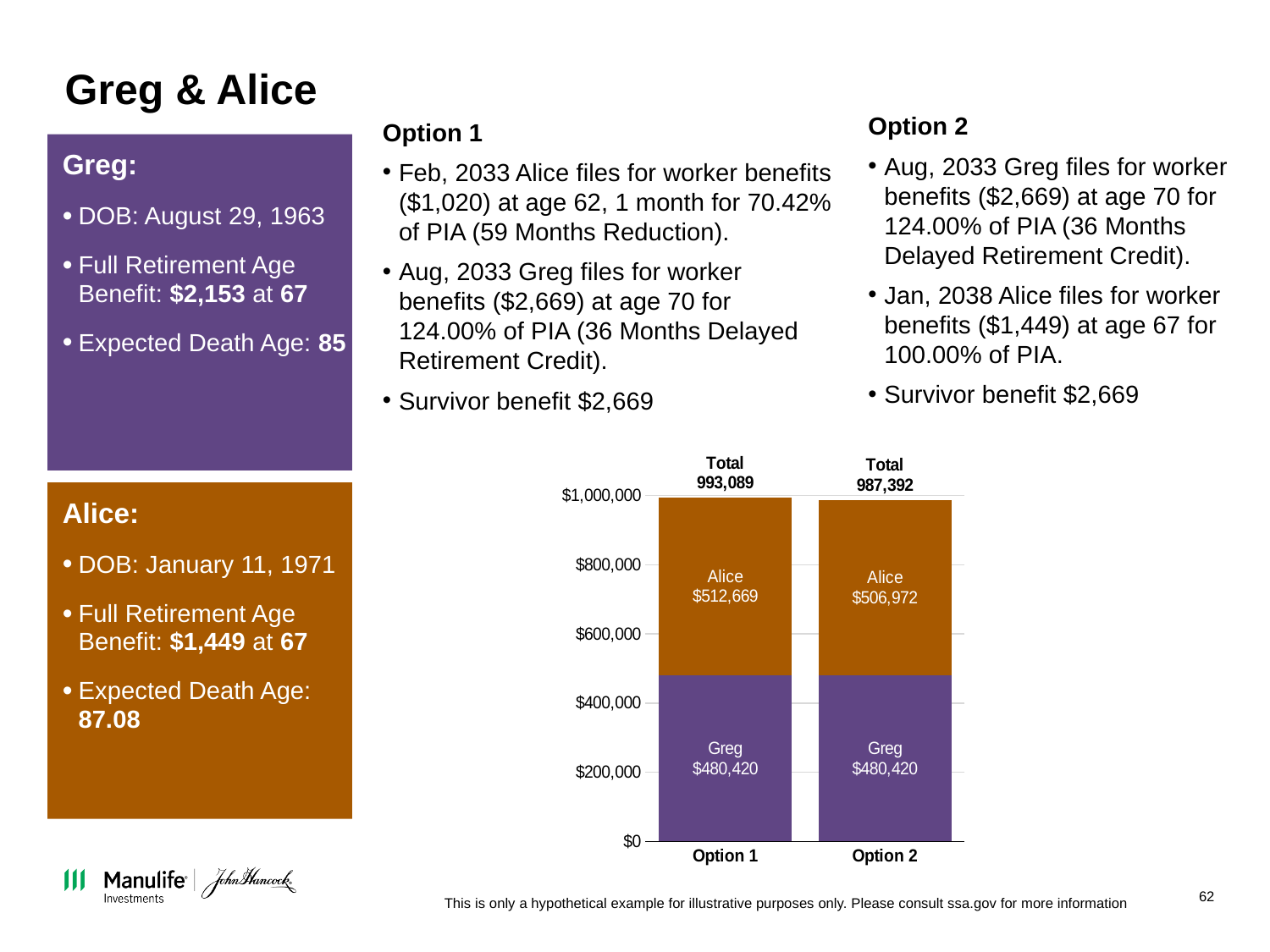

# Greg & Alice
Option 1
Feb, 2033 Alice files for worker benefits ($1,020) at age 62, 1 month for 70.42% of PIA (59 Months Reduction).
Aug, 2033 Greg files for worker benefits ($2,669) at age 70 for 124.00% of PIA (36 Months Delayed Retirement Credit).
Survivor benefit $2,669
Option 2
Aug, 2033 Greg files for worker benefits ($2,669) at age 70 for 124.00% of PIA (36 Months Delayed Retirement Credit).
Jan, 2038 Alice files for worker benefits ($1,449) at age 67 for 100.00% of PIA.
Survivor benefit $2,669
Greg:
DOB: August 29, 1963
Full Retirement Age Benefit: $2,153 at 67
Expected Death Age: 85

### Chart

| Category | Greg | Alice | Total |
|---|---|---|---|
| Option 1 | 480420.0 | 512669.0 | 993089.0 |
| Option 2 | 480420.0 | 506972.0 | 987392.0 |
Alice:
DOB: January 11, 1971
Full Retirement Age Benefit: $1,449 at 67
Expected Death Age: 87.08
62
This is only a hypothetical example for illustrative purposes only. Please consult ssa.gov for more information